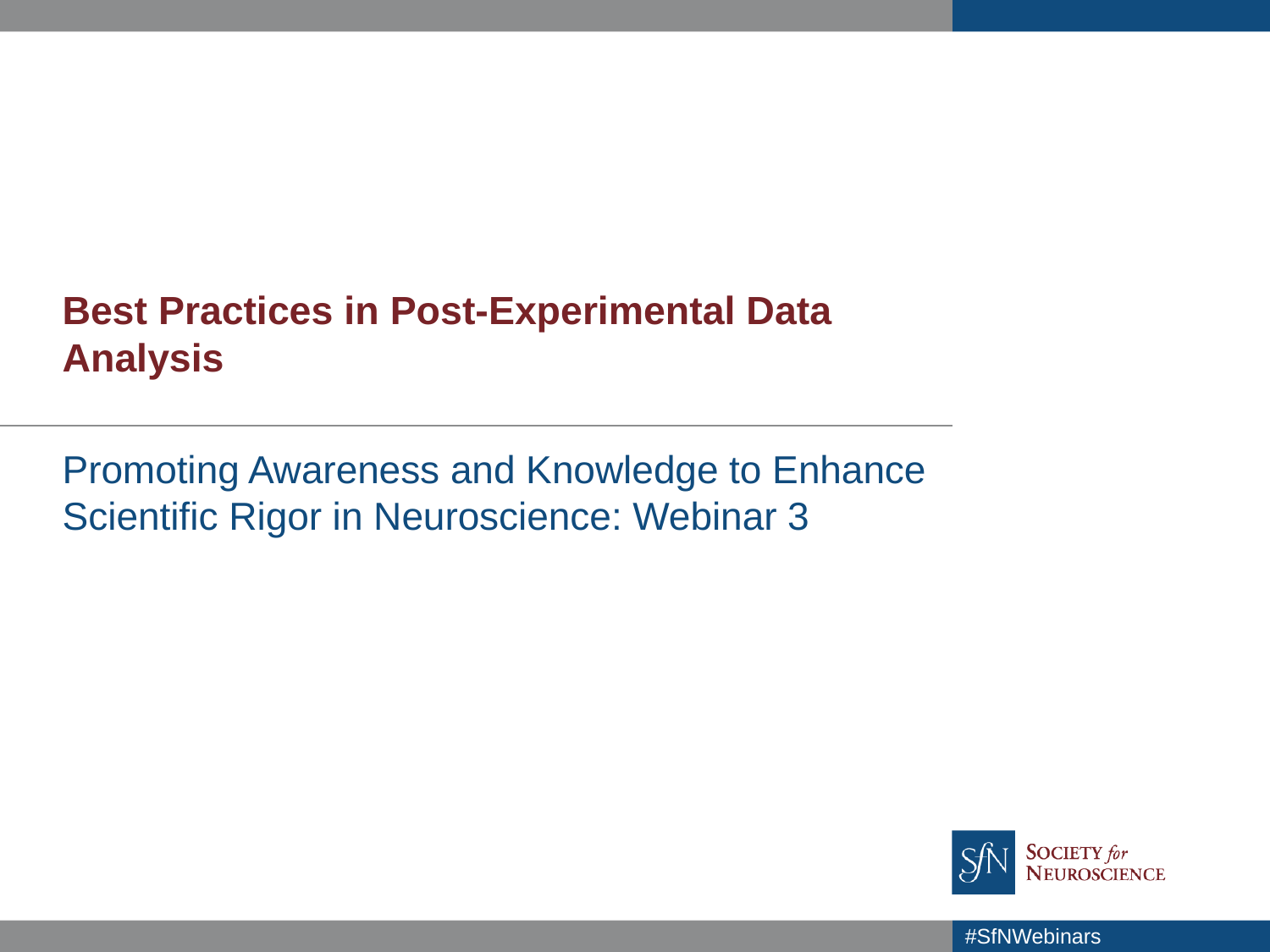

# Best Practices in Post-Experimental Data Analysis
Promoting Awareness and Knowledge to Enhance Scientific Rigor in Neuroscience: Webinar 3